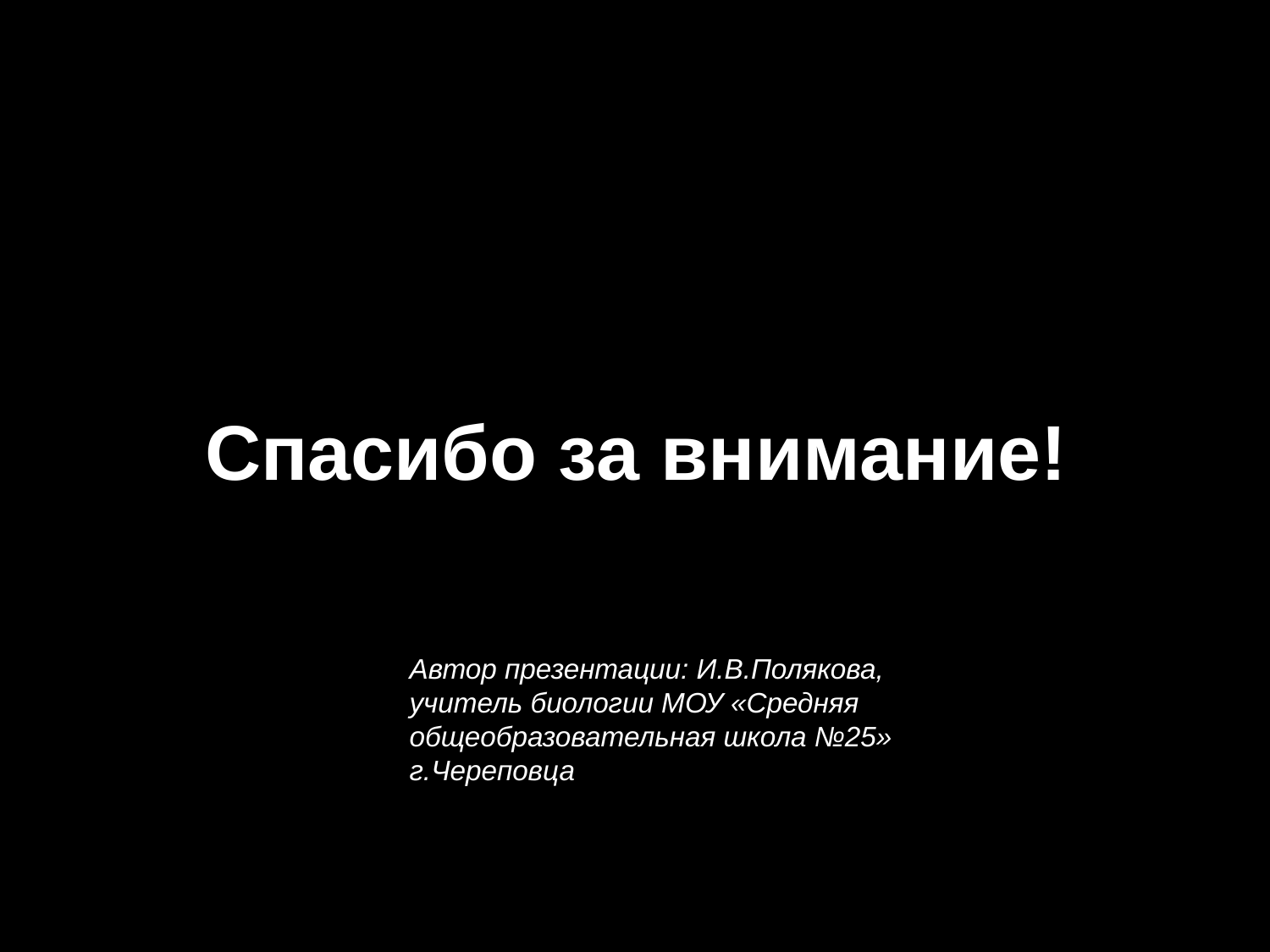

Спасибо за внимание!
Автор презентации: И.В.Полякова, учитель биологии МОУ «Средняя общеобразовательная школа №25» г.Череповца